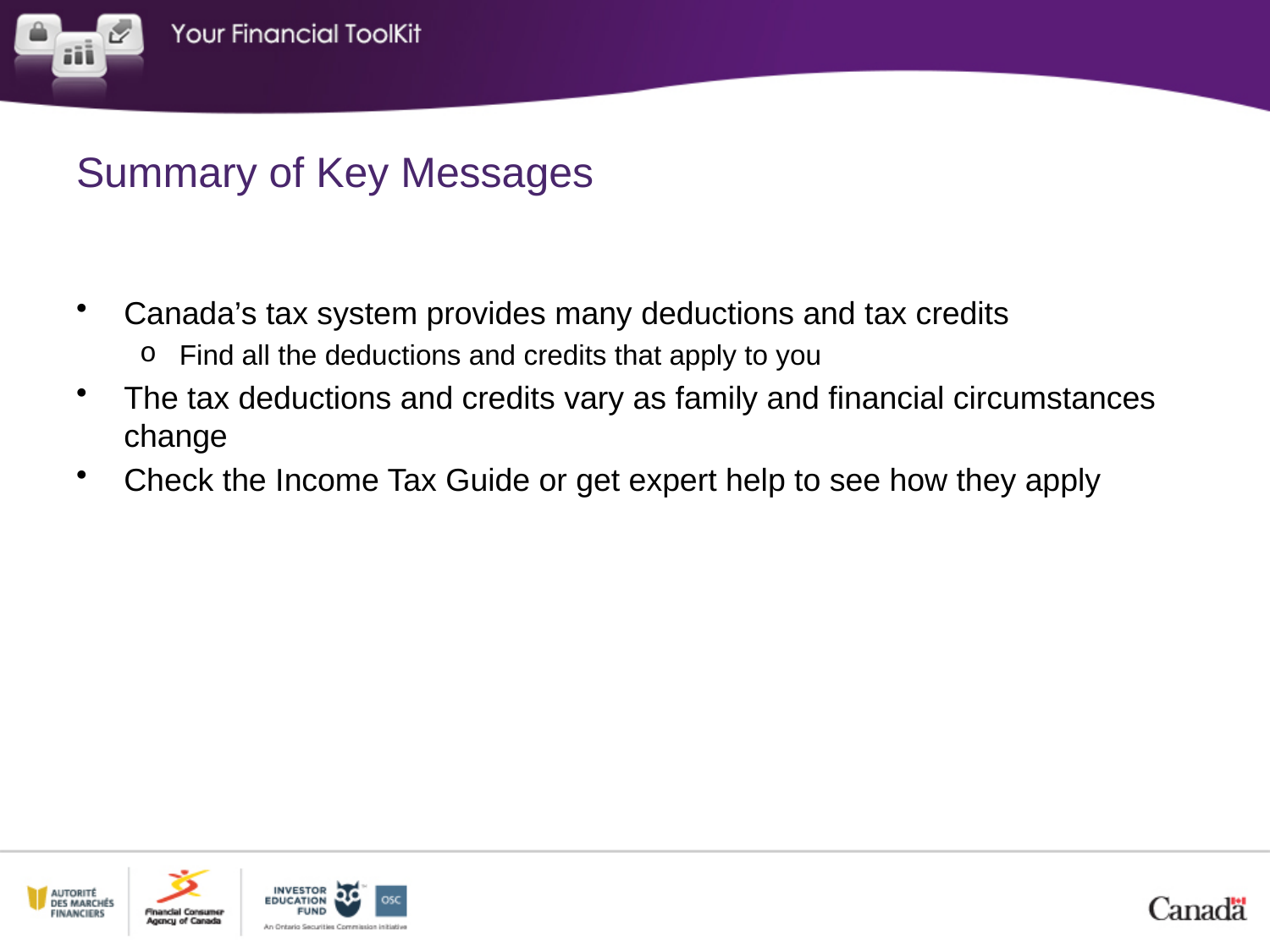

# Summary of Key Messages
Canada’s tax system provides many deductions and tax credits
Find all the deductions and credits that apply to you
The tax deductions and credits vary as family and financial circumstances change
Check the Income Tax Guide or get expert help to see how they apply